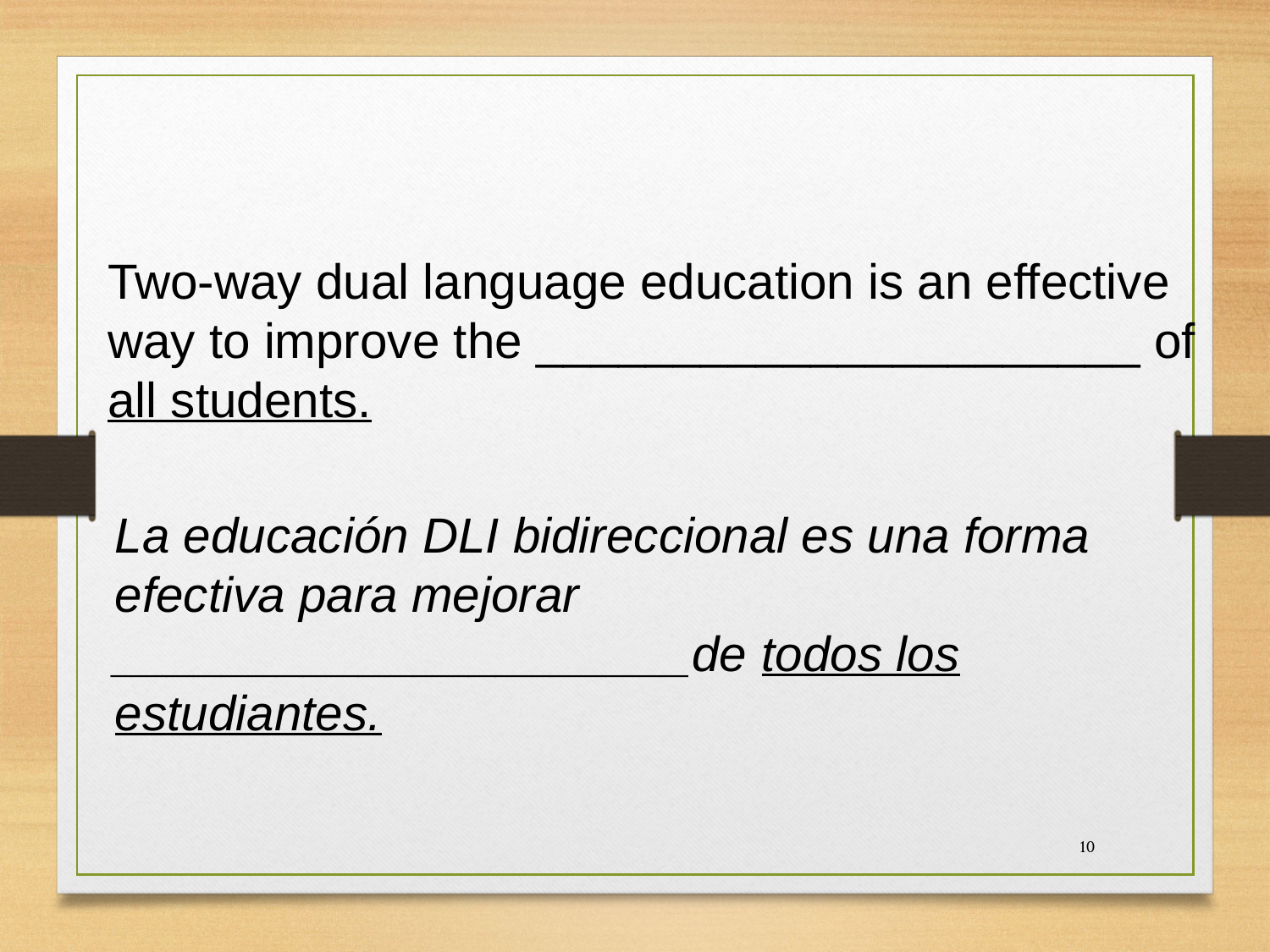

Two-way dual language education is an effective way to improve the ______________________ of all students.
La educación DLI bidireccional es una forma efectiva para mejorar _____________________de todos los estudiantes.
10